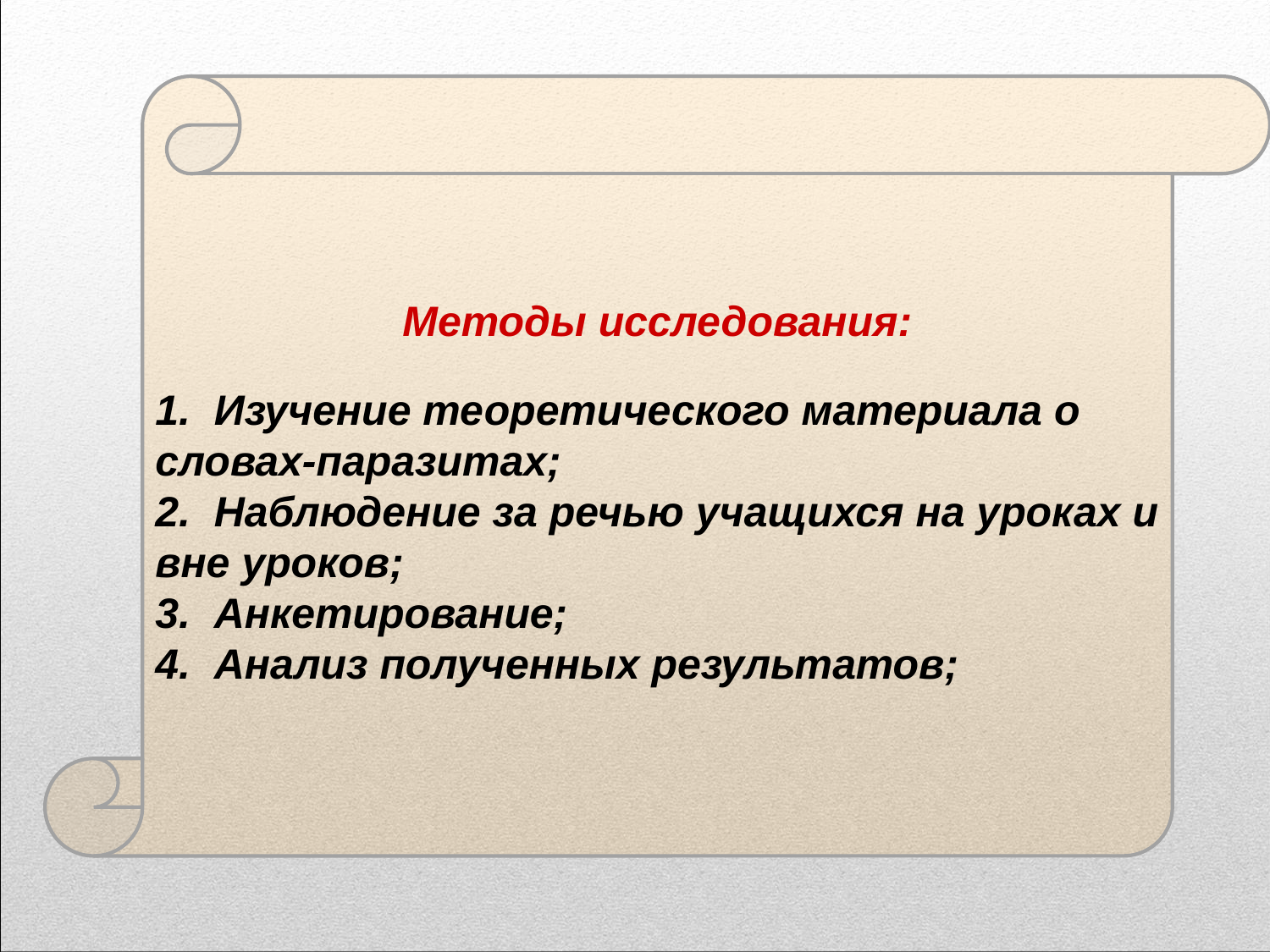

Методы исследования:

1.  Изучение теоретического материала о словах-паразитах;
2.  Наблюдение за речью учащихся на уроках и вне уроков;
3.  Анкетирование;
4.  Анализ полученных результатов;